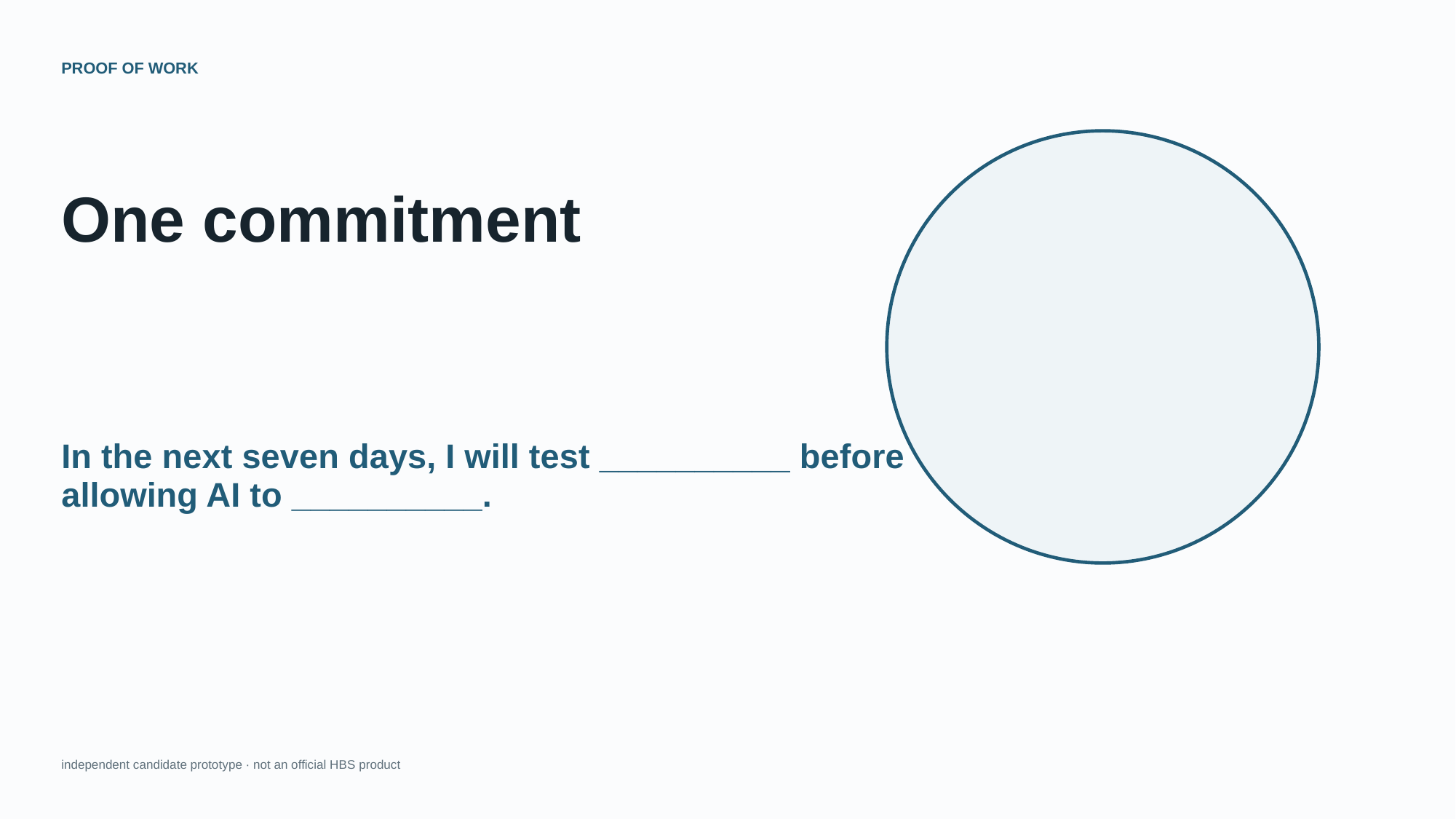

PROOF OF WORK

One commitment
In the next seven days, I will test __________ before allowing AI to __________.
independent candidate prototype · not an official HBS product